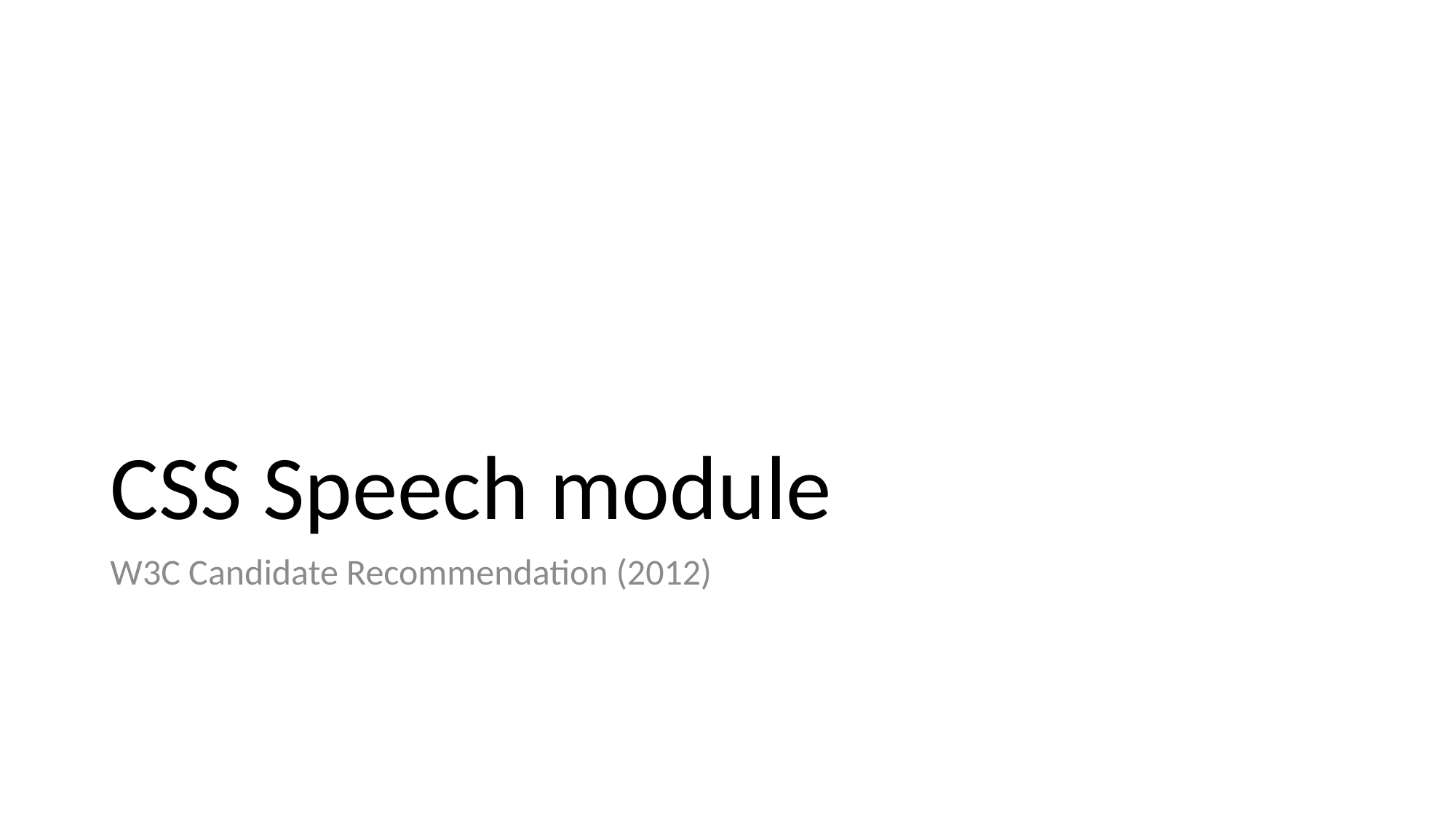

# CSS Speech module
W3C Candidate Recommendation (2012)